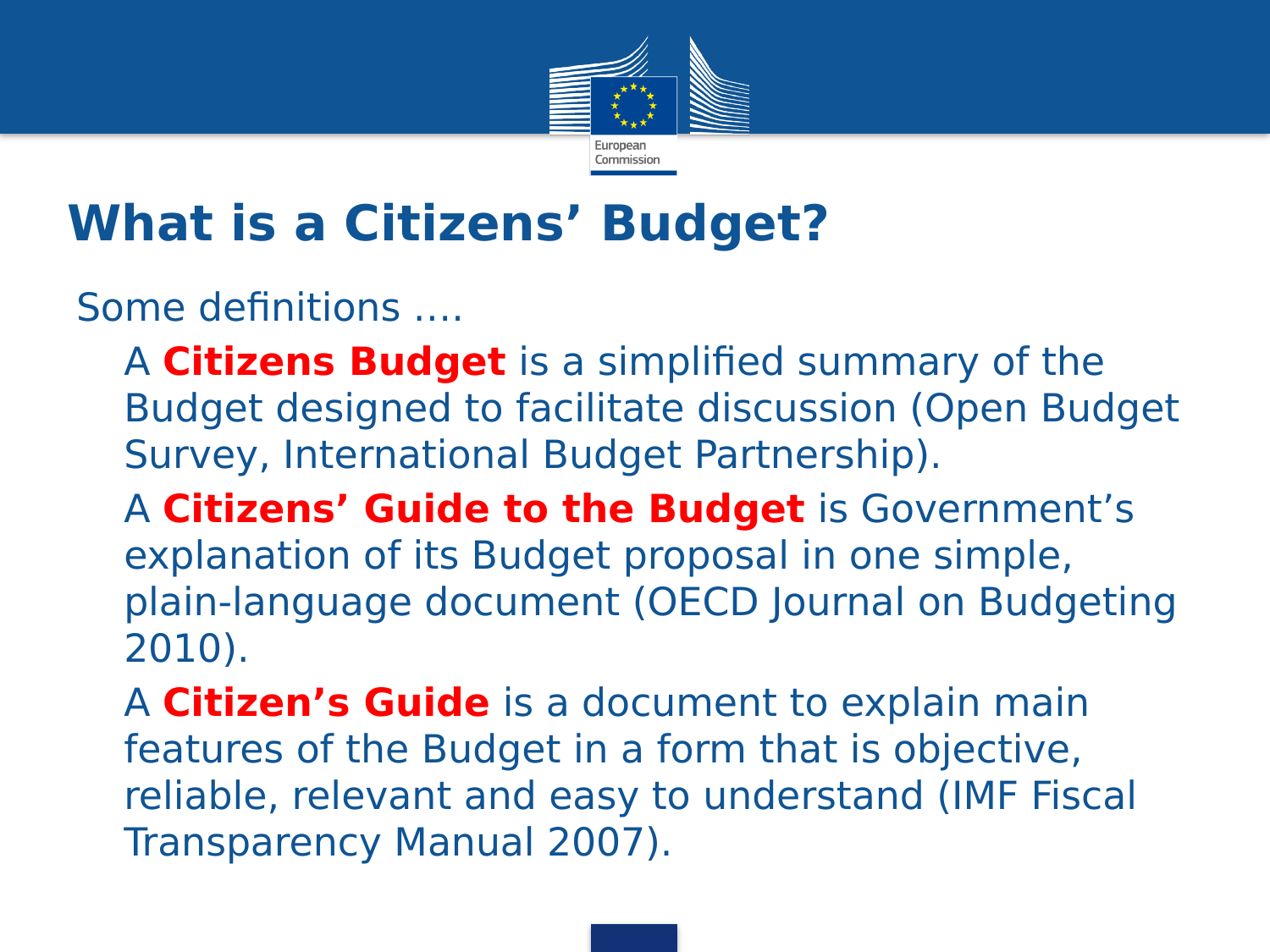

# What is a Citizens’ Budget?
Some definitions ….
A Citizens Budget is a simplified summary of the Budget designed to facilitate discussion (Open Budget Survey, International Budget Partnership).
A Citizens’ Guide to the Budget is Government’s explanation of its Budget proposal in one simple, plain-language document (OECD Journal on Budgeting 2010).
A Citizen’s Guide is a document to explain main features of the Budget in a form that is objective, reliable, relevant and easy to understand (IMF Fiscal Transparency Manual 2007).